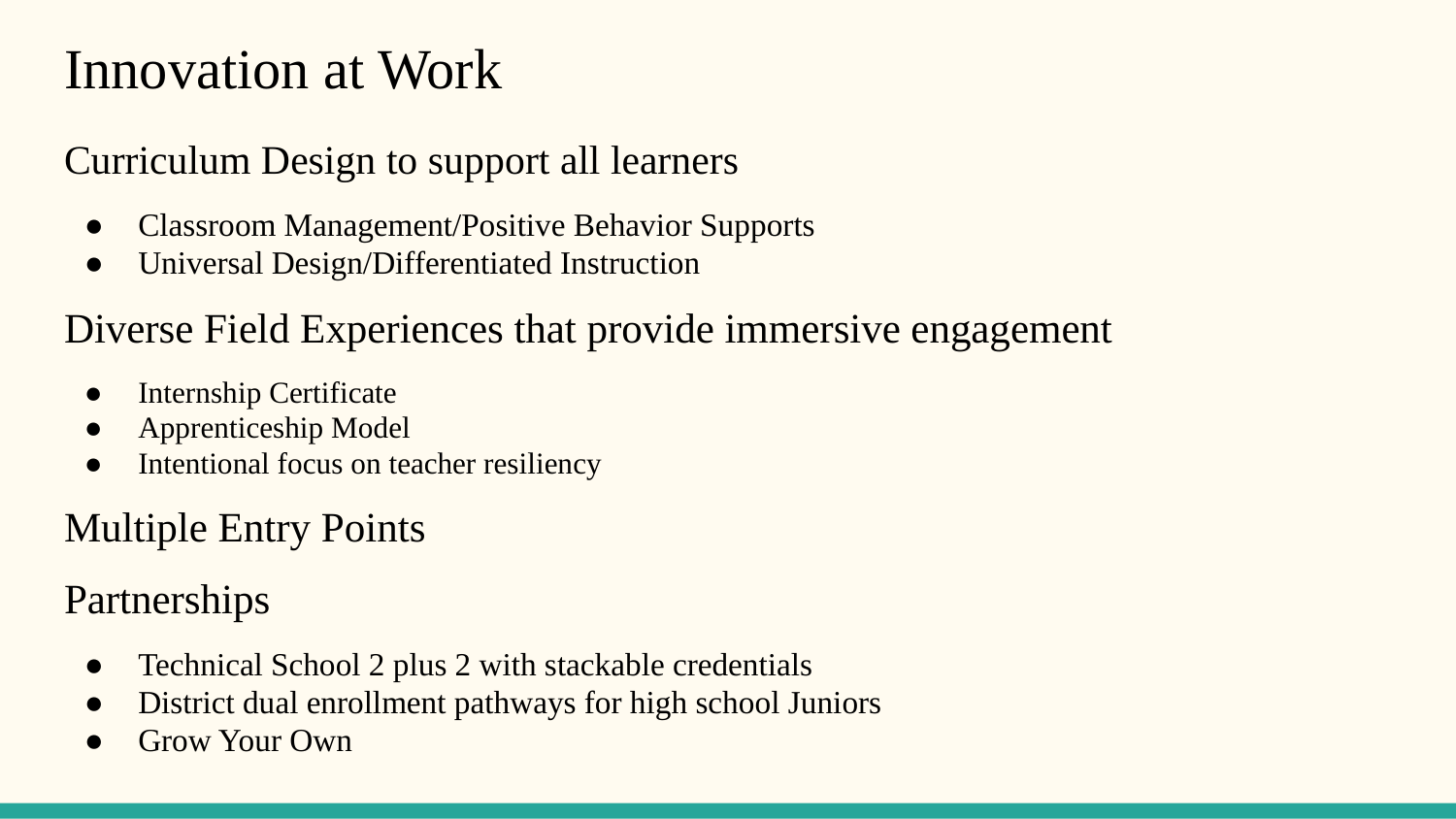

# Innovation at Work
Curriculum Design to support all learners
Classroom Management/Positive Behavior Supports
Universal Design/Differentiated Instruction
Diverse Field Experiences that provide immersive engagement
Internship Certificate
Apprenticeship Model
Intentional focus on teacher resiliency
Multiple Entry Points
Partnerships
Technical School 2 plus 2 with stackable credentials
District dual enrollment pathways for high school Juniors
Grow Your Own